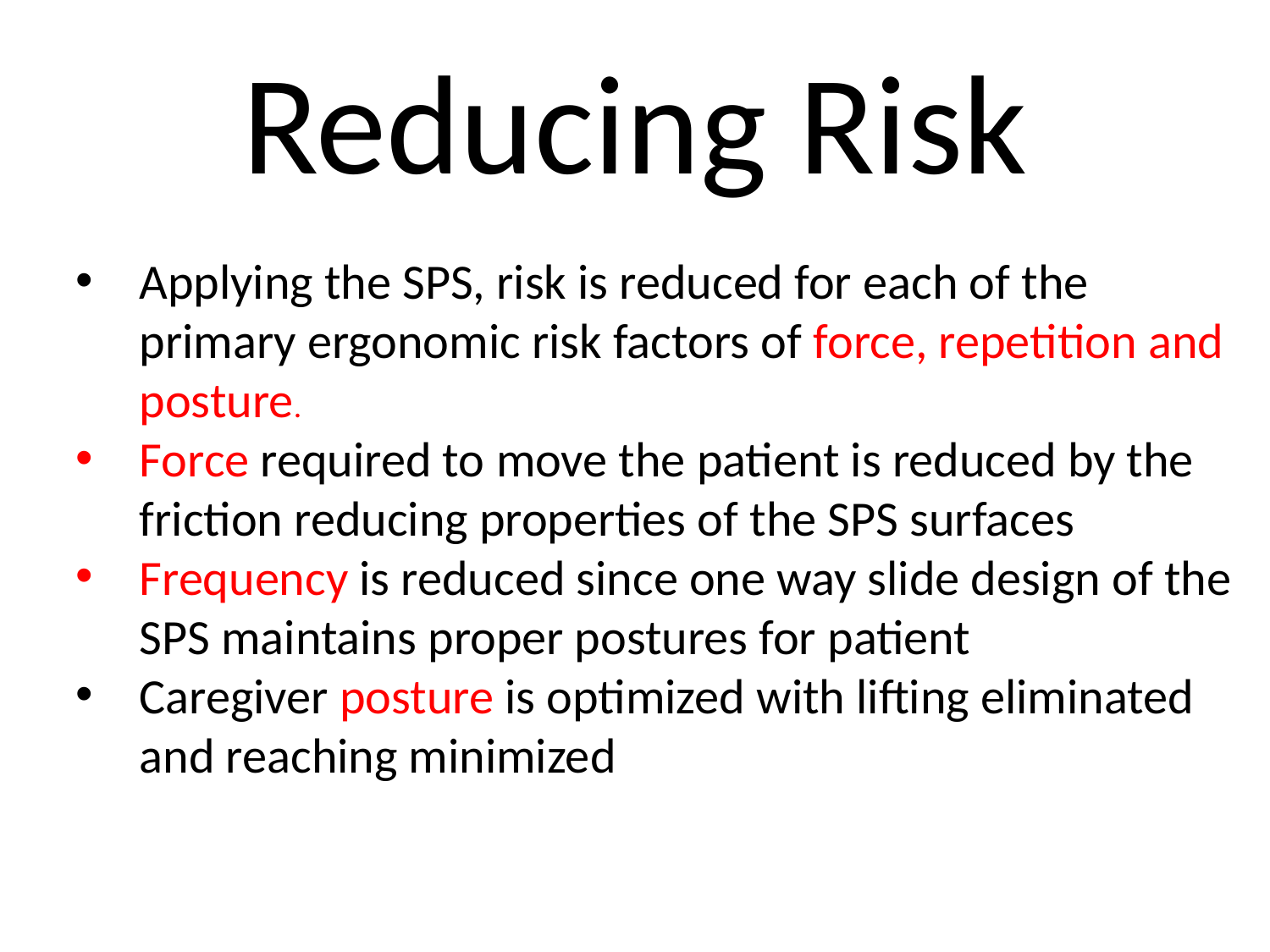

# Reducing Risk
Applying the SPS, risk is reduced for each of the primary ergonomic risk factors of force, repetition and posture.
Force required to move the patient is reduced by the friction reducing properties of the SPS surfaces
Frequency is reduced since one way slide design of the SPS maintains proper postures for patient
Caregiver posture is optimized with lifting eliminated and reaching minimized